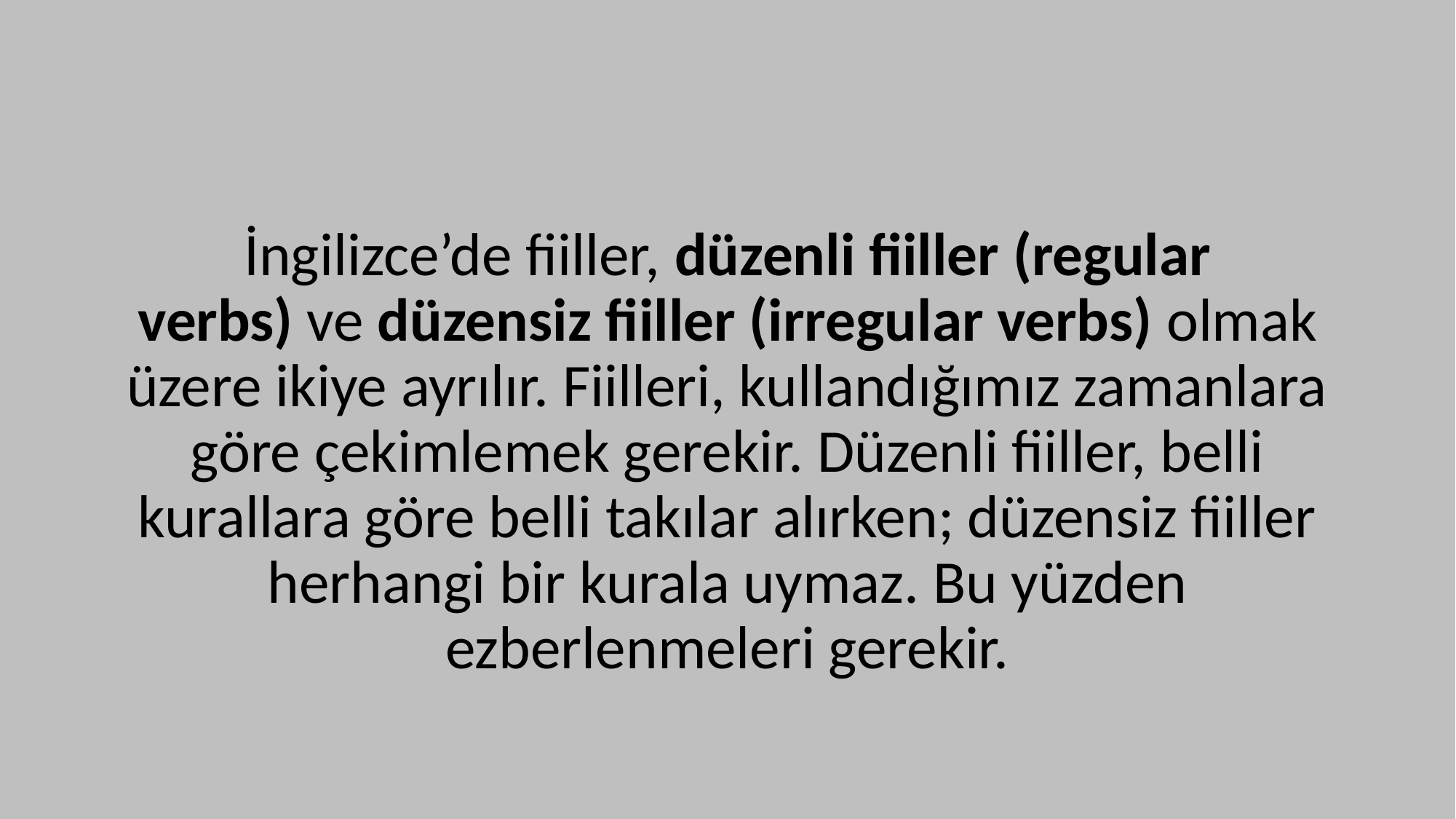

#
İngilizce’de fiiller, düzenli fiiller (regular verbs) ve düzensiz fiiller (irregular verbs) olmak üzere ikiye ayrılır. Fiilleri, kullandığımız zamanlara göre çekimlemek gerekir. Düzenli fiiller, belli kurallara göre belli takılar alırken; düzensiz fiiller herhangi bir kurala uymaz. Bu yüzden ezberlenmeleri gerekir.